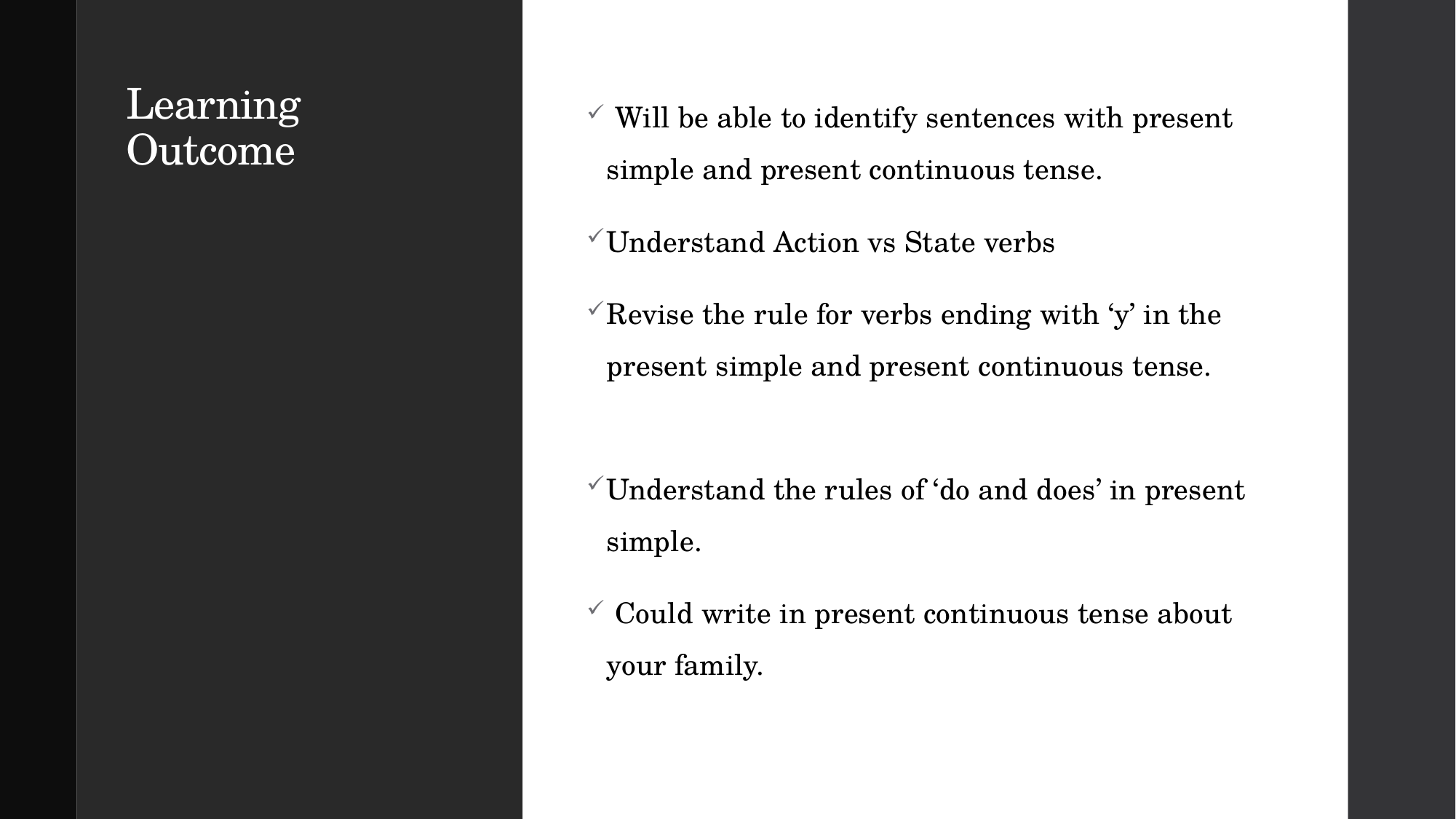

# Learning Outcome
 Will be able to identify sentences with present simple and present continuous tense.
Understand Action vs State verbs
Revise the rule for verbs ending with ‘y’ in the present simple and present continuous tense.
Understand the rules of ‘do and does’ in present simple.
 Could write in present continuous tense about your family.